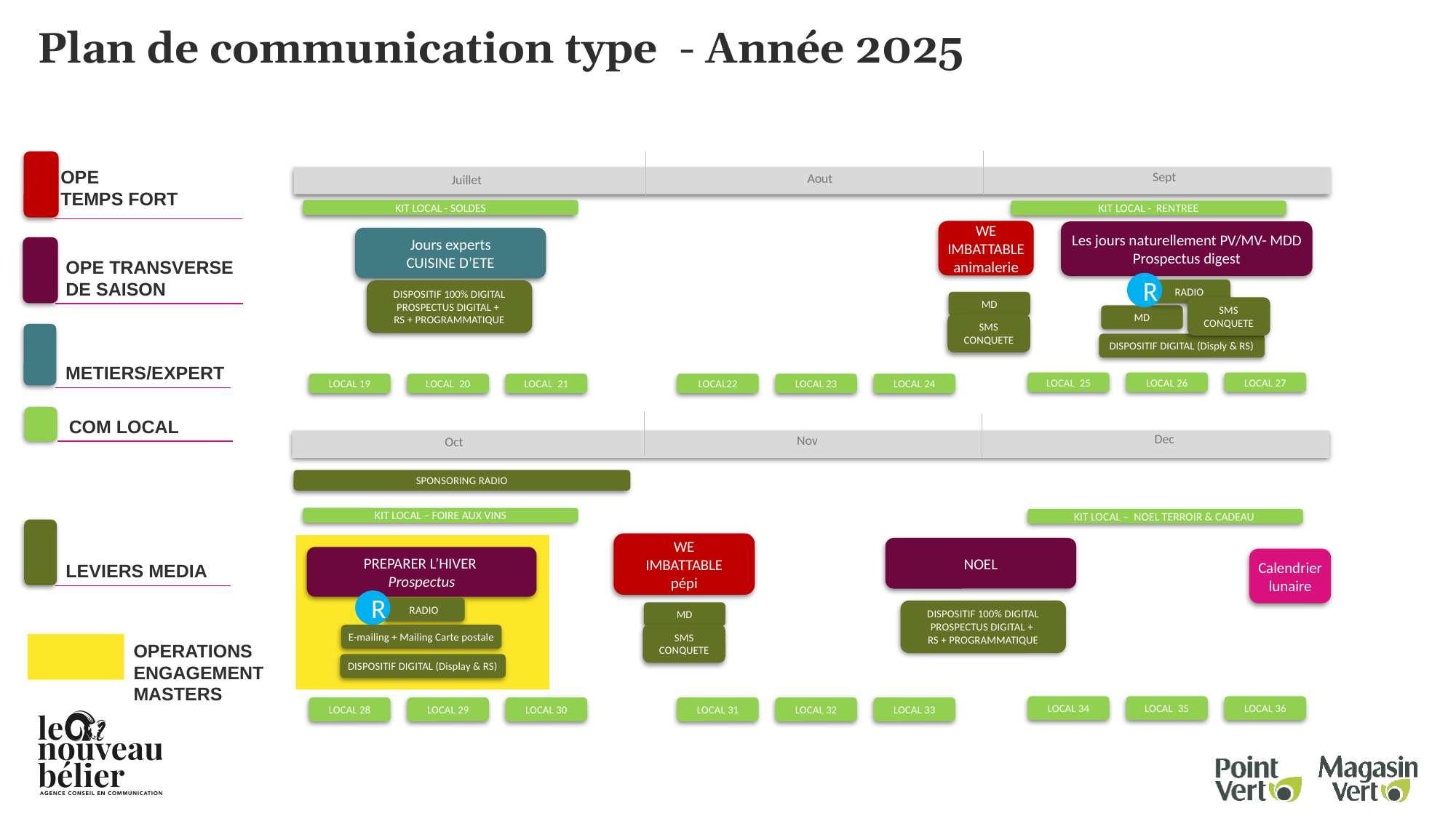

Plan de communication type  - Année 2025

OPE
TEMPS FORT
Sept
Aout

Juillet
KIT LOCAL - SOLDES
KIT LOCAL -  RENTREE
WE IMBATTABLE
animalerie
Les jours naturellement PV/MV- MDD Prospectus digest
Jours experts
CUISINE D’ETE

OPE TRANSVERSE
DE SAISON
R
RADIO
DISPOSITIF 100% DIGITAL
PROSPECTUS DIGITAL +
RS + PROGRAMMATIQUE
MD
SMS CONQUETE
MD
SMS CONQUETE

DISPOSITIF DIGITAL (Disply & RS)
METIERS/EXPERT
LOCAL  25
LOCAL 26
LOCAL 27
LOCAL 19
LOCAL  20
LOCAL  21
LOCAL22
LOCAL 23
LOCAL 24

COM LOCAL
Dec
Nov
Oct

SPONSORING RADIO
KIT LOCAL – FOIRE AUX VINS
KIT LOCAL –  NOEL TERROIR & CADEAU

WE
IMBATTABLE
pépi

NOEL
PREPARER L’HIVER
Prospectus
Calendrier lunaire
LEVIERS MEDIA
R
RADIO
DISPOSITIF 100% DIGITAL
PROSPECTUS DIGITAL +
RS + PROGRAMMATIQUE
MD
E-mailing + Mailing Carte postale
SMS CONQUETE
OPERATIONS
ENGAGEMENT
MASTERS

DISPOSITIF DIGITAL (Display & RS)
LOCAL 34
LOCAL  35
LOCAL 36
LOCAL 28
LOCAL 29
LOCAL 30
LOCAL 31
LOCAL 32
LOCAL 33